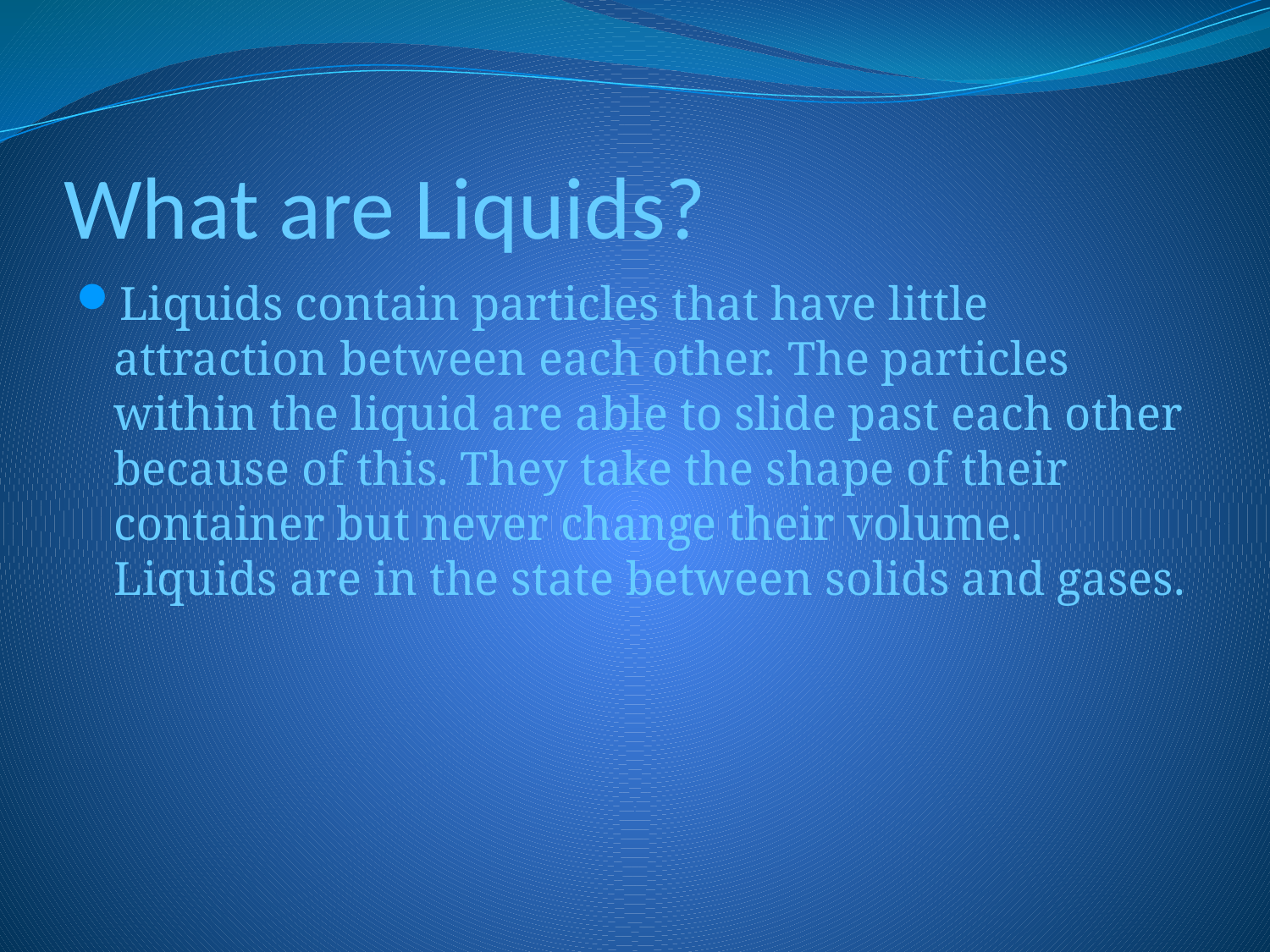

# What are Liquids?
Liquids contain particles that have little attraction between each other. The particles within the liquid are able to slide past each other because of this. They take the shape of their container but never change their volume. Liquids are in the state between solids and gases.